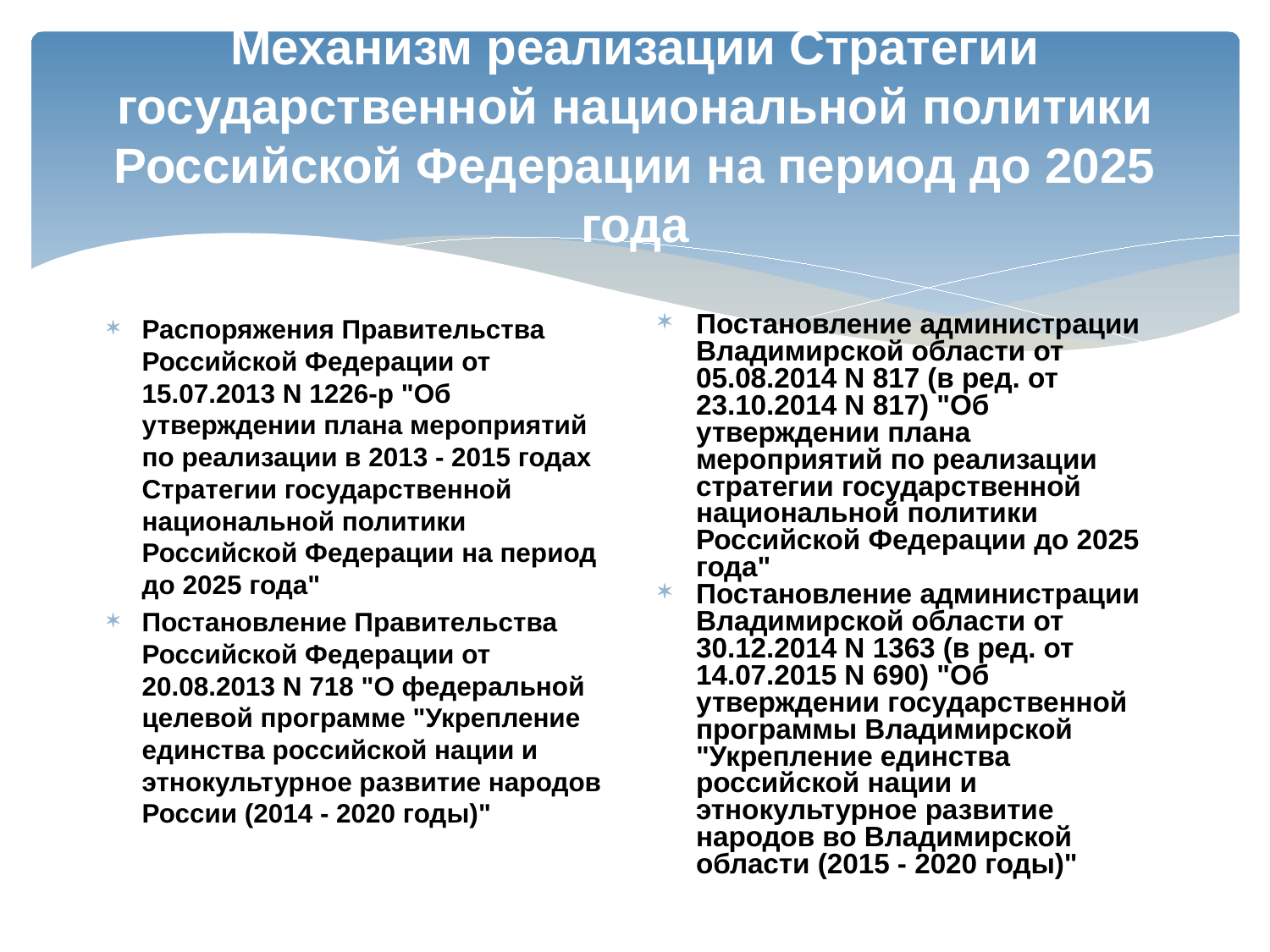

# Механизм реализации Стратегии государственной национальной политики Российской Федерации на период до 2025 года
Распоряжения Правительства Российской Федерации от 15.07.2013 N 1226-р "Об утверждении плана мероприятий по реализации в 2013 - 2015 годах Стратегии государственной национальной политики Российской Федерации на период до 2025 года"
Постановление Правительства Российской Федерации от 20.08.2013 N 718 "О федеральной целевой программе "Укрепление единства российской нации и этнокультурное развитие народов России (2014 - 2020 годы)"
Постановление администрации Владимирской области от 05.08.2014 N 817 (в ред. от 23.10.2014 N 817) "Об утверждении плана мероприятий по реализации стратегии государственной национальной политики Российской Федерации до 2025 года"
Постановление администрации Владимирской области от 30.12.2014 N 1363 (в ред. от  14.07.2015 N 690) "Об утверждении государственной программы Владимирской "Укрепление единства российской нации и этнокультурное развитие народов во Владимирской области (2015 - 2020 годы)"